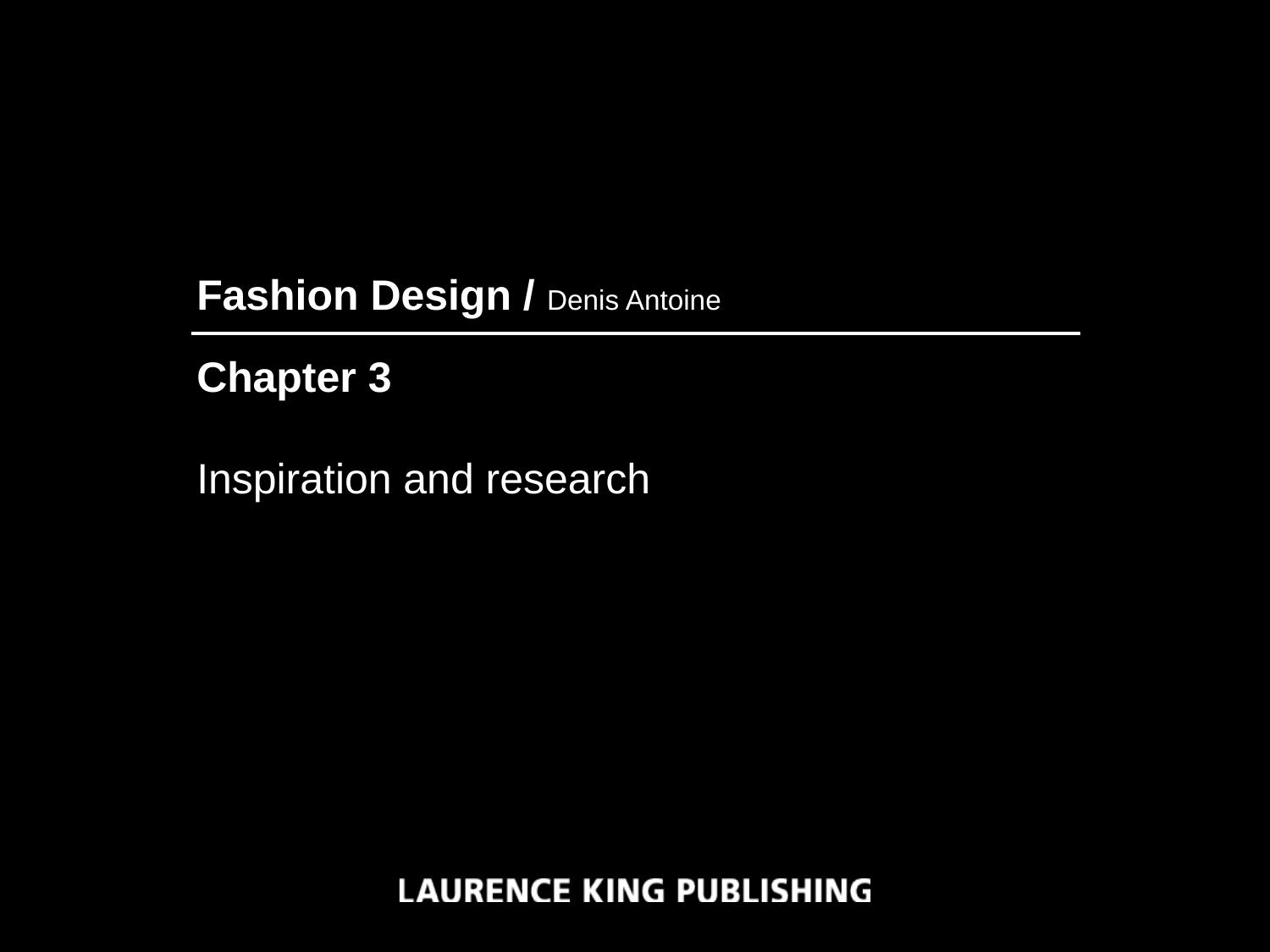

Fashion Design / Denis Antoine
Chapter 3

Inspiration and research